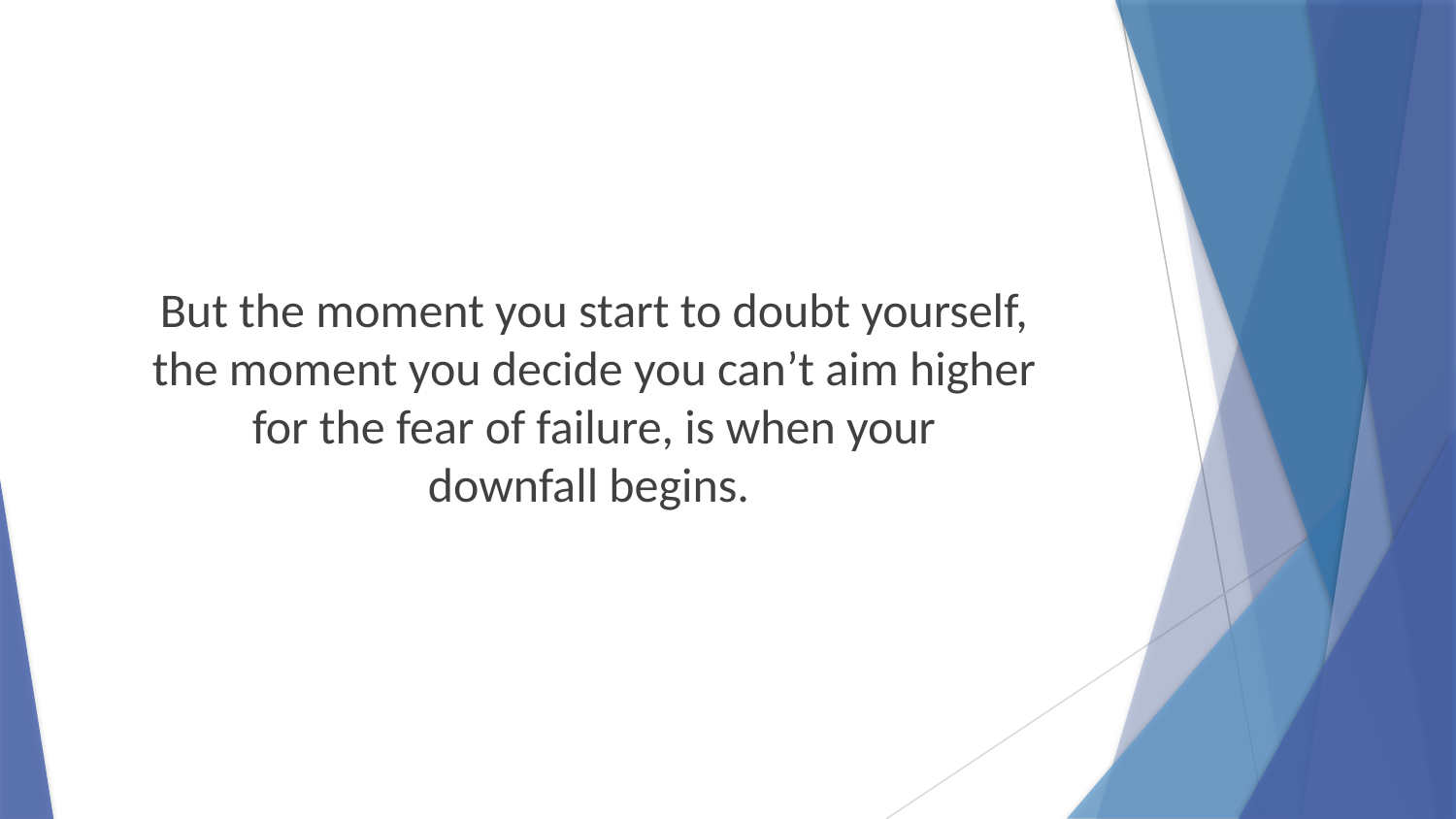

But the moment you start to doubt yourself,
the moment you decide you can’t aim higher
for the fear of failure, is when your
downfall begins.